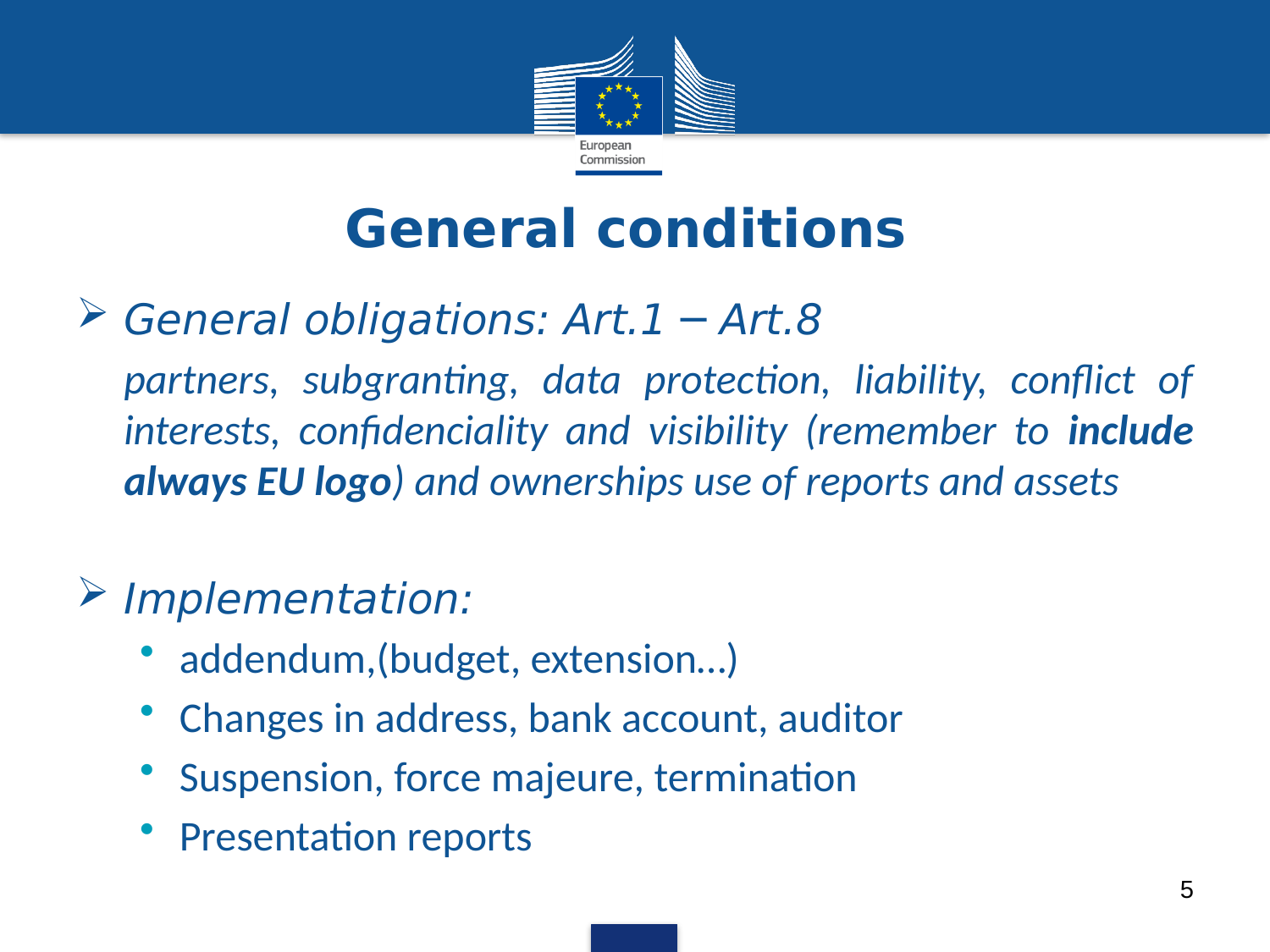

# General conditions
General obligations: Art.1 ─ Art.8
partners, subgranting, data protection, liability, conflict of interests, confidenciality and visibility (remember to include always EU logo) and ownerships use of reports and assets

Implementation:
addendum,(budget, extension…)
Changes in address, bank account, auditor
Suspension, force majeure, termination
Presentation reports

5